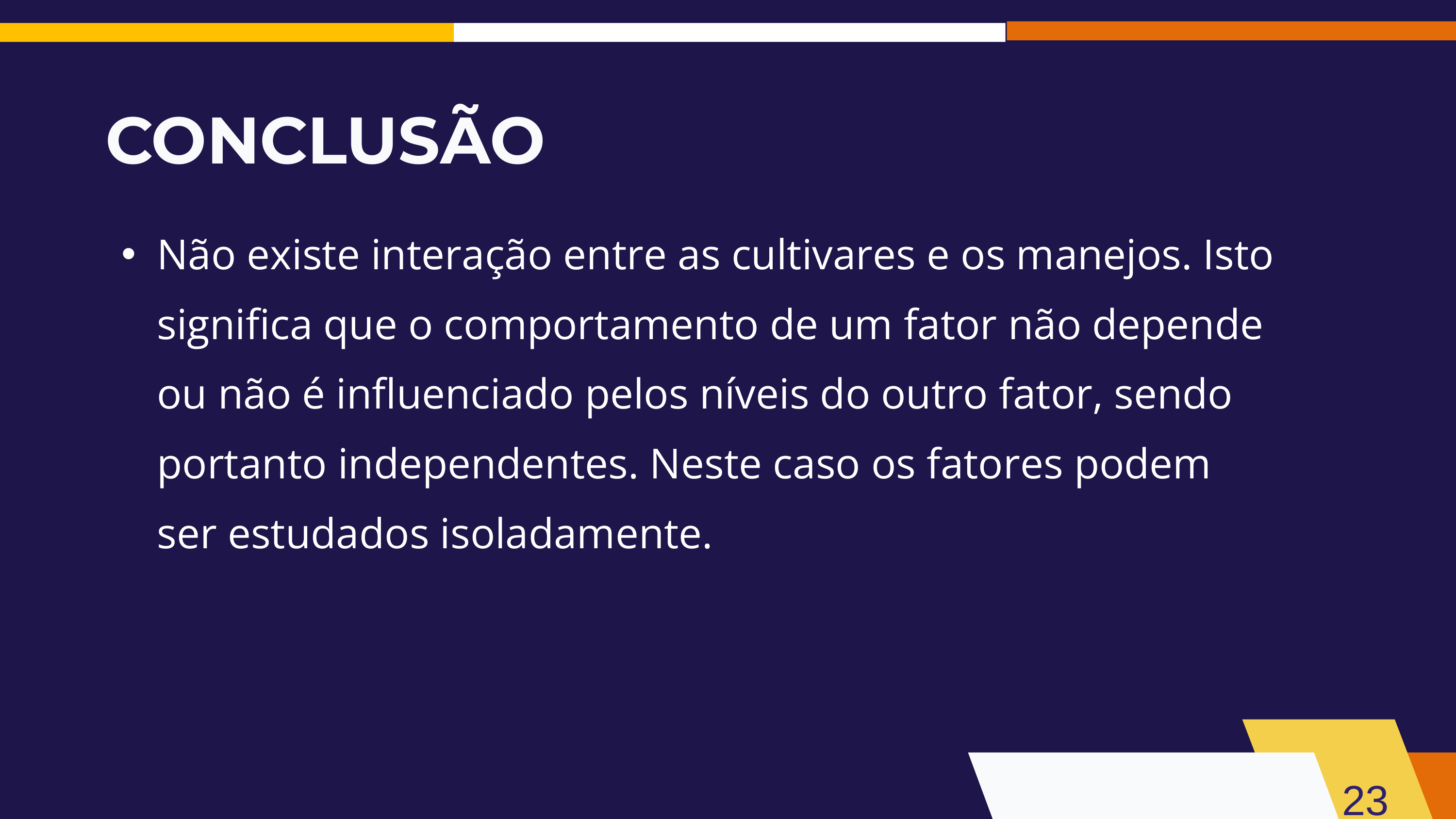

CONCLUSÃO
Não existe interação entre as cultivares e os manejos. Isto significa que o comportamento de um fator não depende ou não é influenciado pelos níveis do outro fator, sendo portanto independentes. Neste caso os fatores podem ser estudados isoladamente.

23